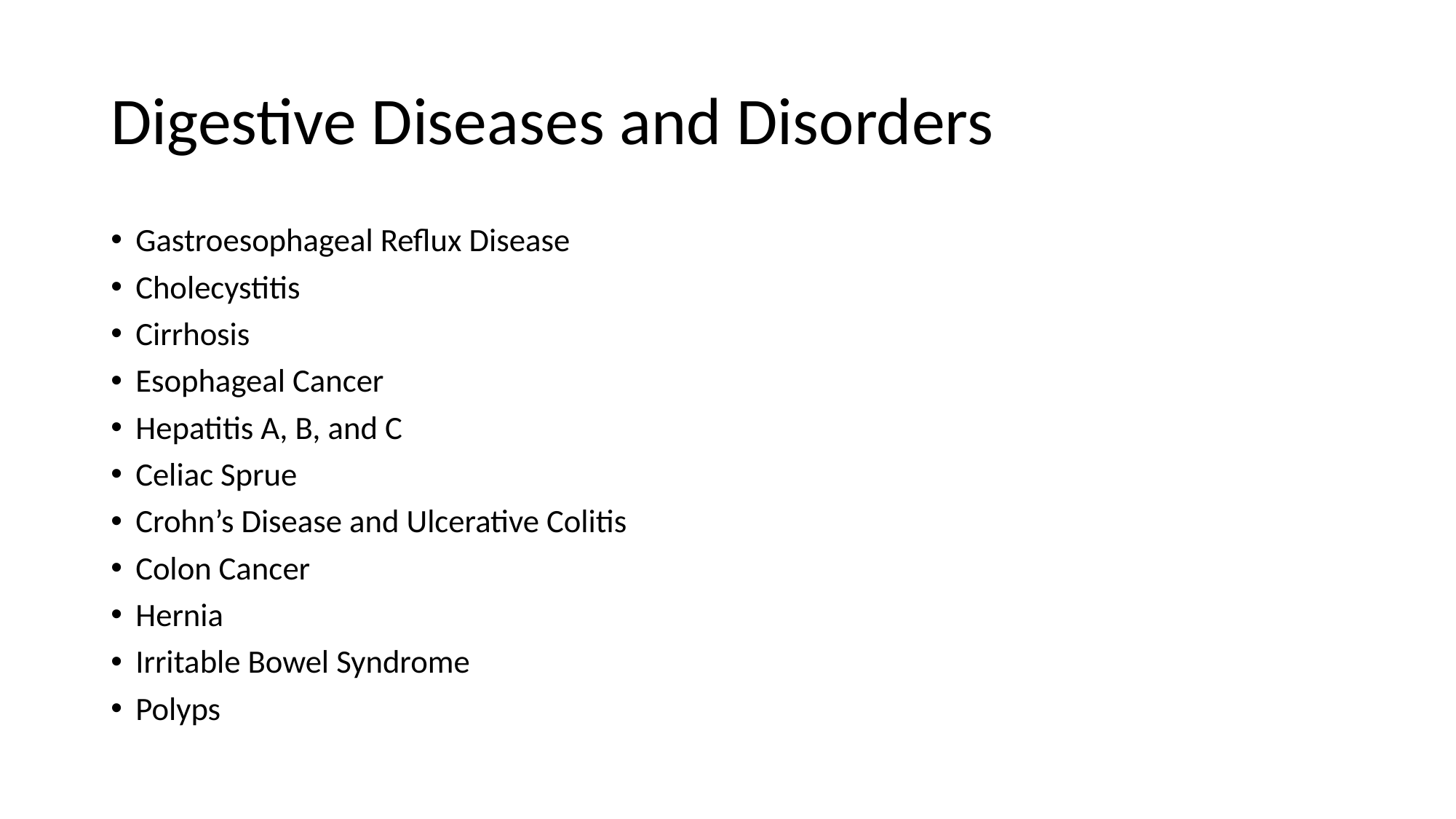

# Digestive Diseases and Disorders
Gastroesophageal Reflux Disease
Cholecystitis
Cirrhosis
Esophageal Cancer
Hepatitis A, B, and C
Celiac Sprue
Crohn’s Disease and Ulcerative Colitis
Colon Cancer
Hernia
Irritable Bowel Syndrome
Polyps